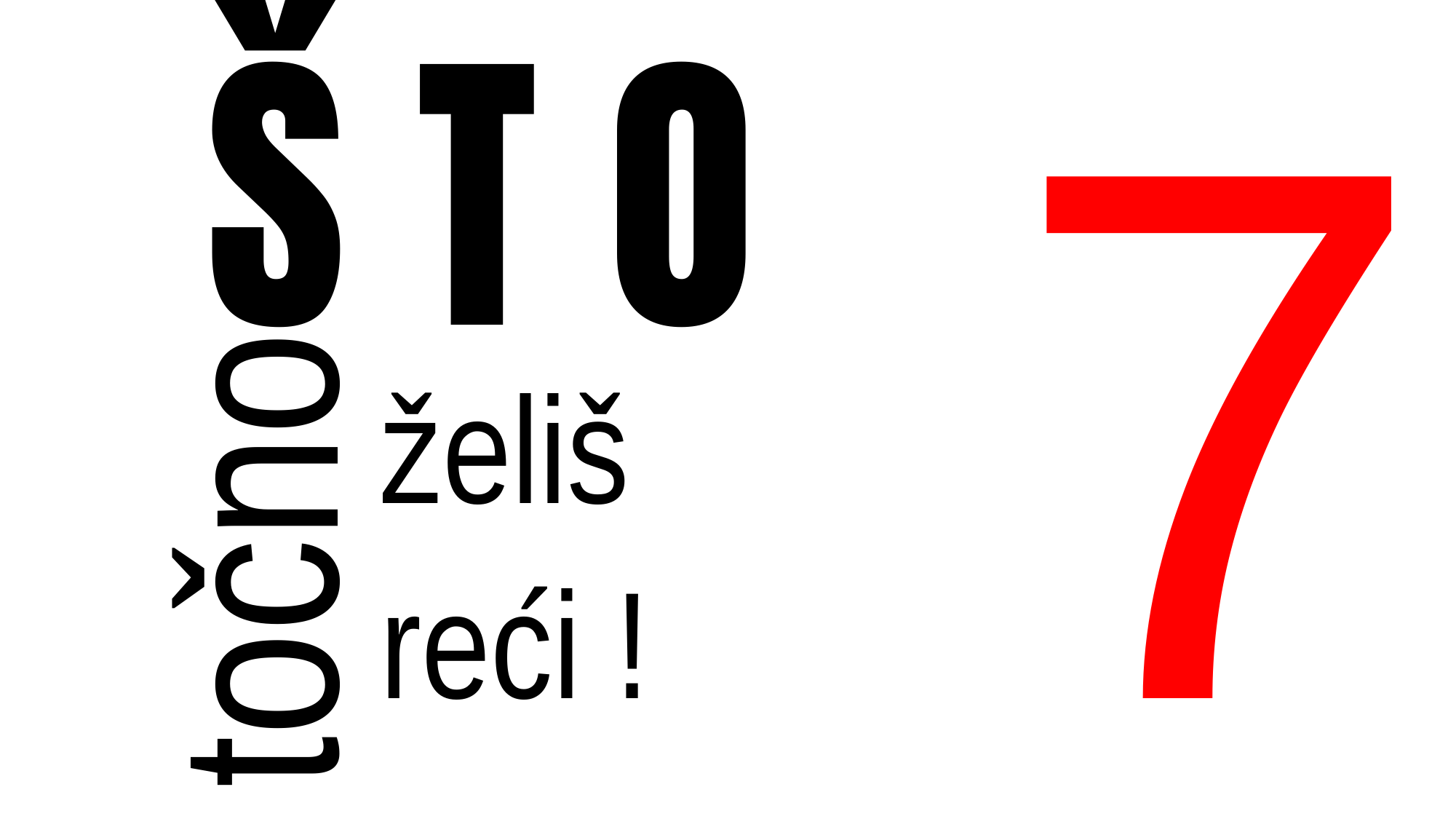

Š T O
7
točno
želiš
reći !